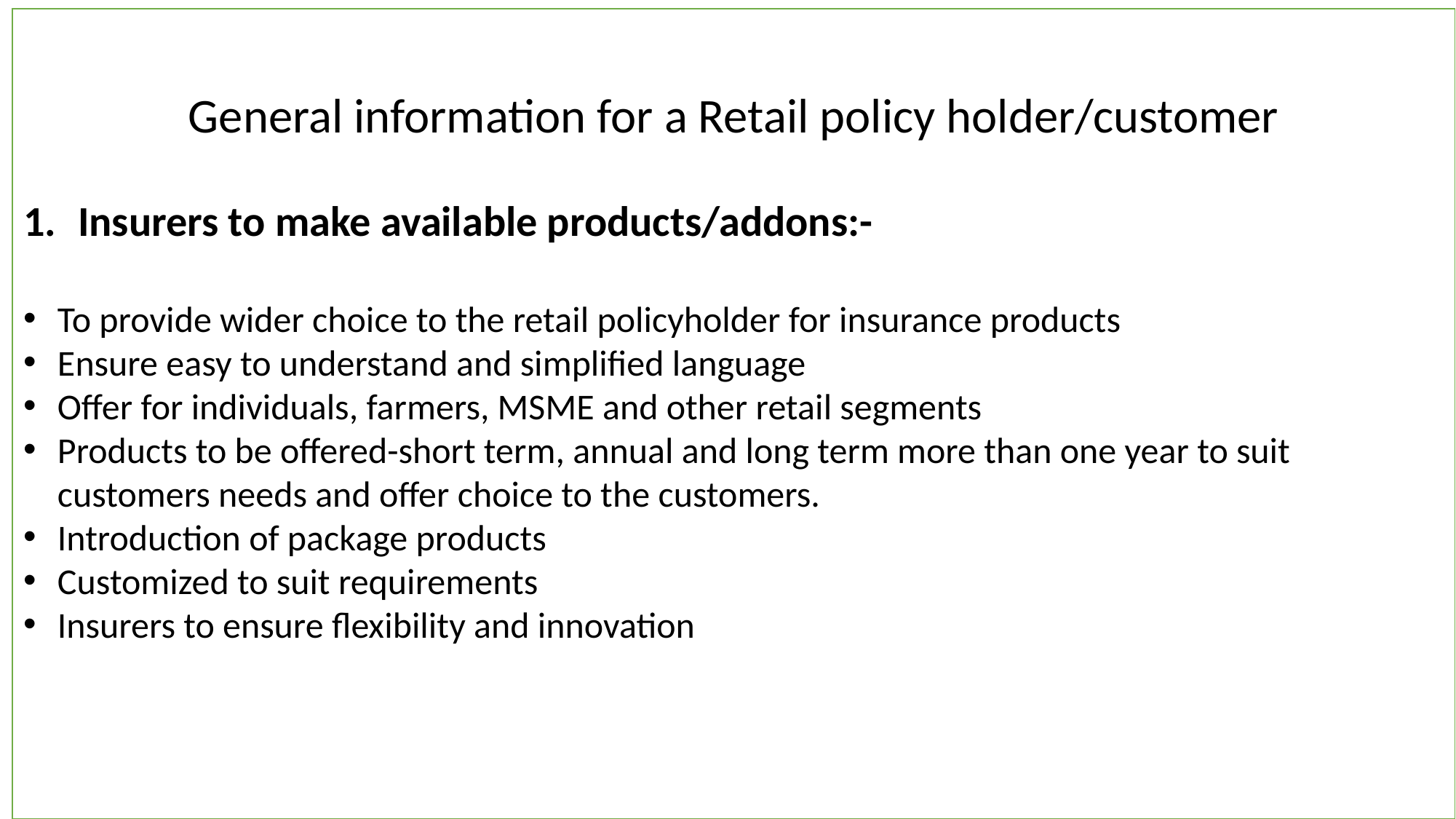

General information for a Retail policy holder/customer

Insurers to make available products/addons:-

To provide wider choice to the retail policyholder for insurance products
Ensure easy to understand and simplified language
Offer for individuals, farmers, MSME and other retail segments
Products to be offered-short term, annual and long term more than one year to suit customers needs and offer choice to the customers.
Introduction of package products
Customized to suit requirements
Insurers to ensure flexibility and innovation